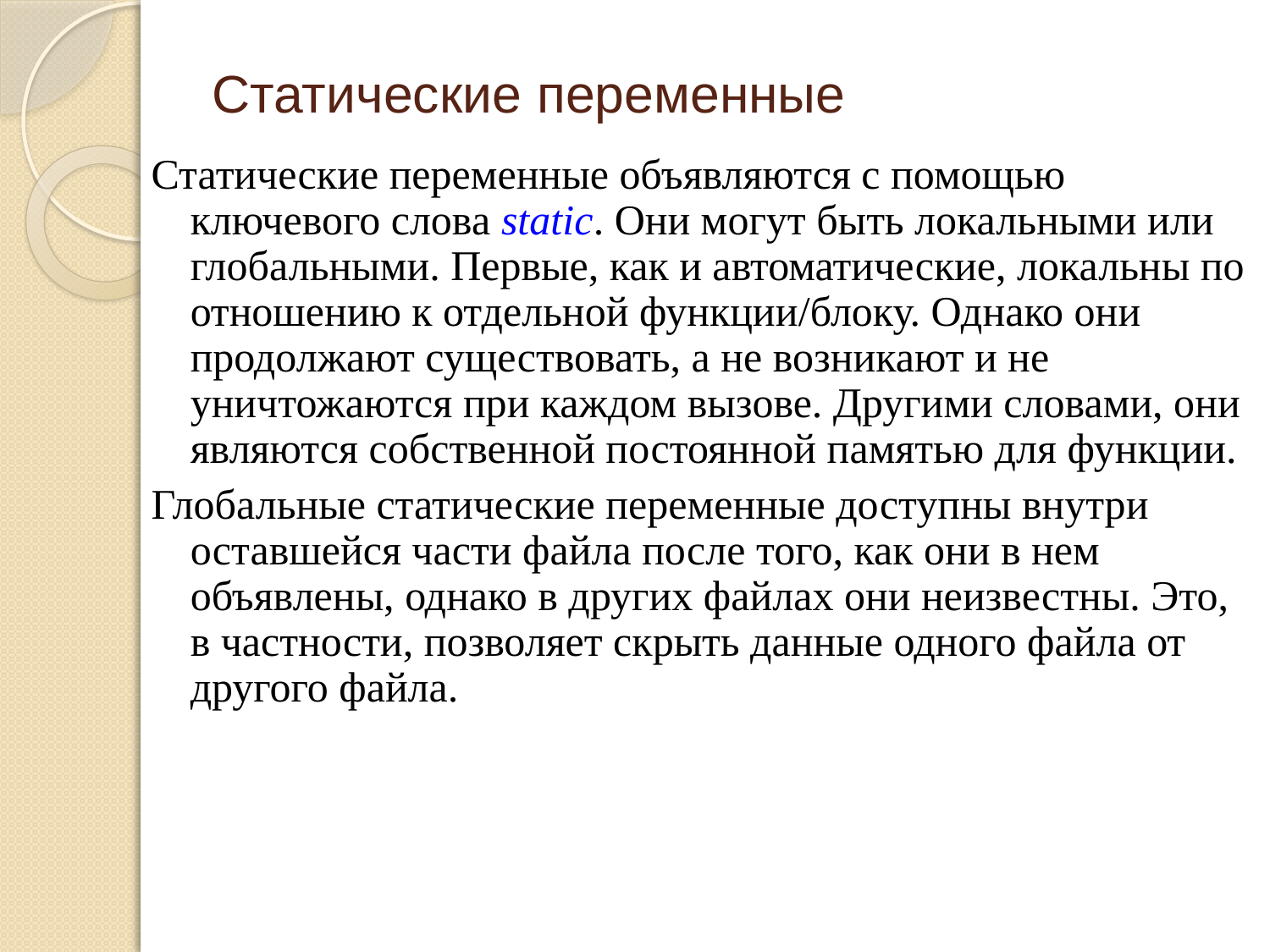

Статические переменные
Статические переменные объявляются с помощью ключевого слова static. Они могут быть локальными или глобальными. Первые, как и автоматические, локальны по отношению к отдельной функции/блоку. Однако они продолжают существовать, а не возникают и не уничтожаются при каждом вызове. Другими словами, они являются собственной постоянной памятью для функции.
Глобальные статические переменные доступны внутри оставшейся части файла после того, как они в нем объявлены, однако в других файлах они неизвестны. Это, в частности, позволяет скрыть данные одного файла от другого файла.